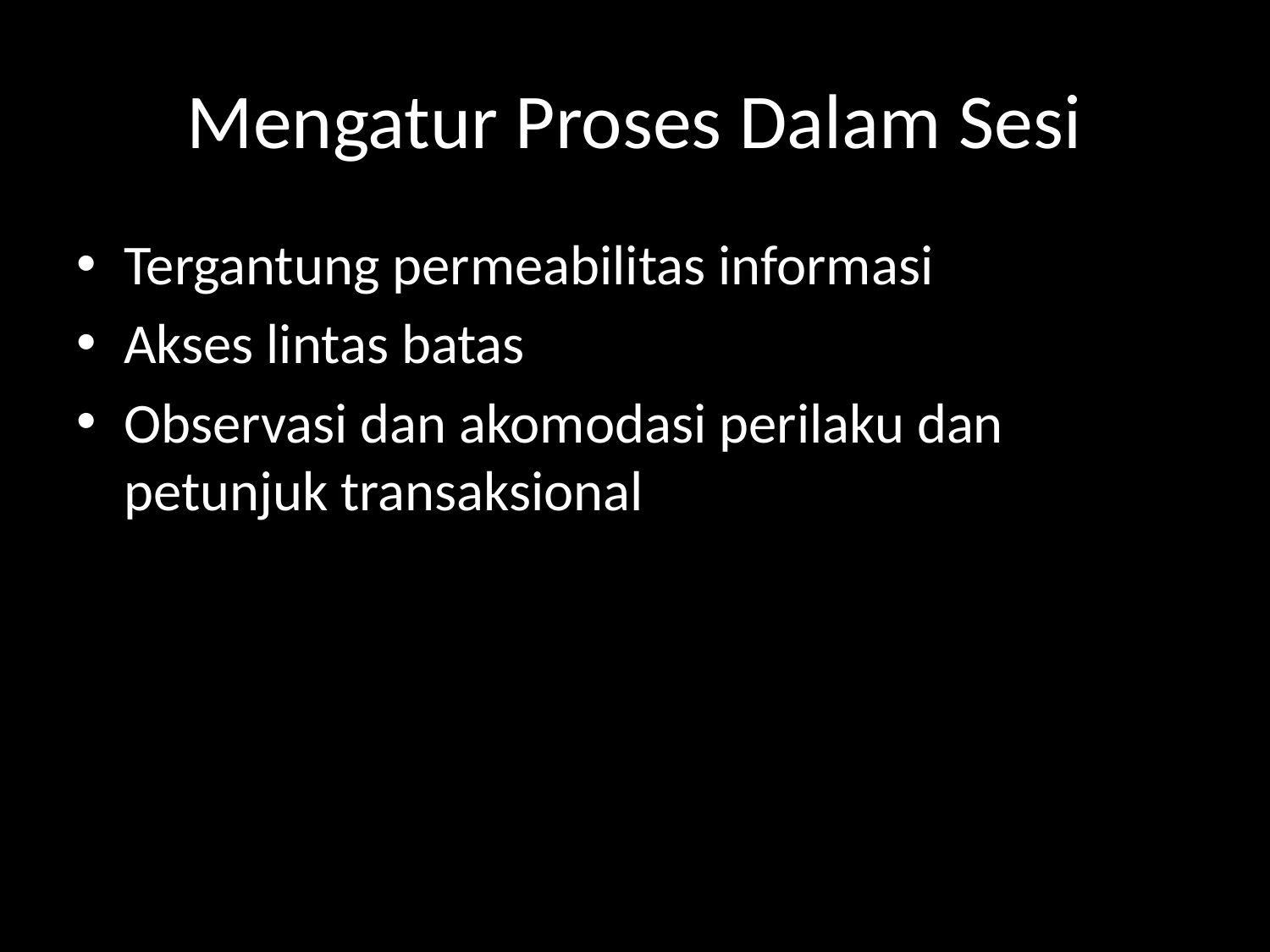

# Mengatur Proses Dalam Sesi
Tergantung permeabilitas informasi
Akses lintas batas
Observasi dan akomodasi perilaku dan petunjuk transaksional